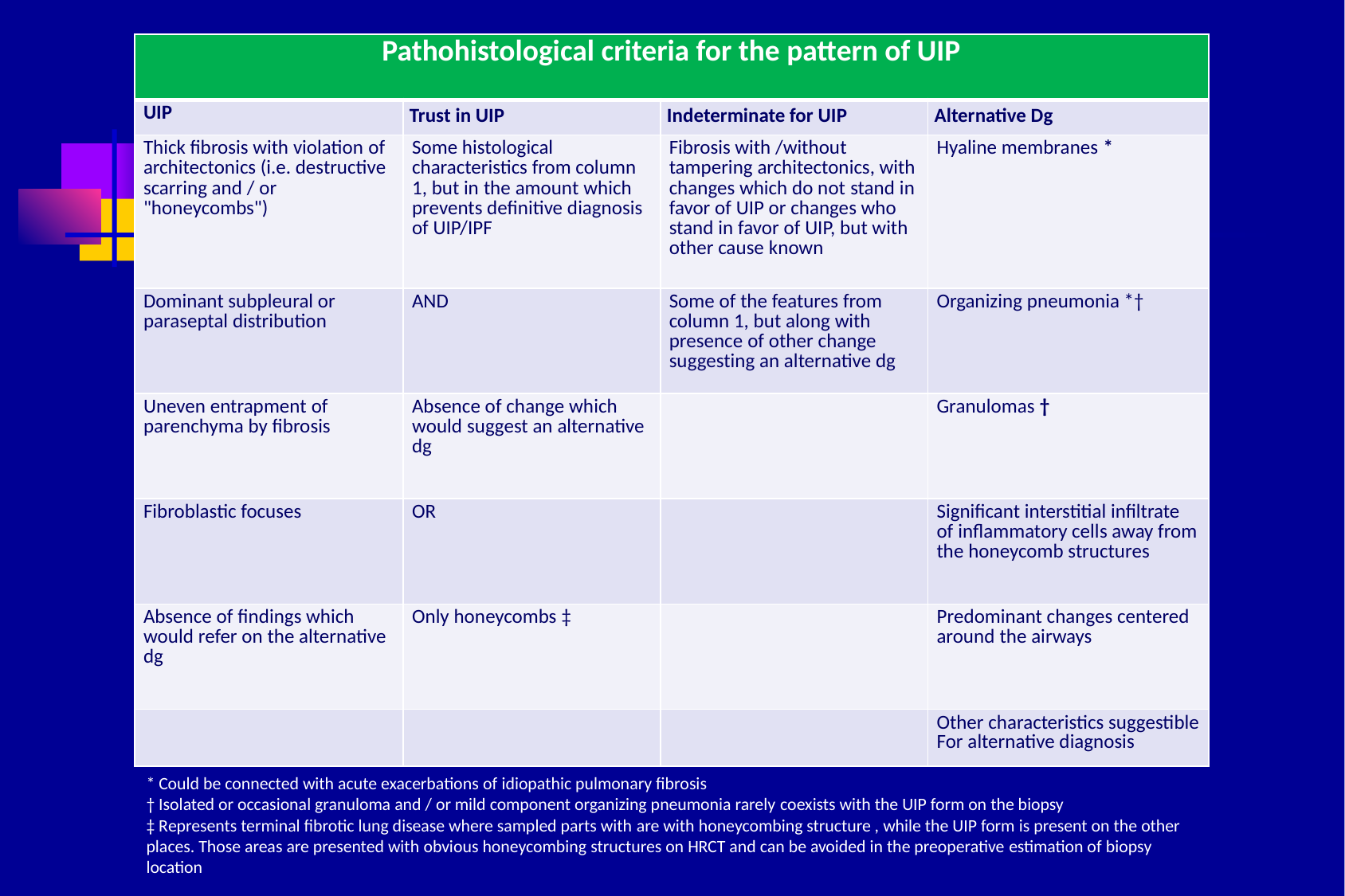

| Pathohistological criteria for the pattern of UIP |  |  |  |
| --- | --- | --- | --- |
| UIP | Trust in UIP | Indeterminate for UIP | Alternative Dg |
| Thick fibrosis with violation of architectonics (i.e. destructive scarring and / or "honeycombs") | Some histological characteristics from column 1, but in the amount which prevents definitive diagnosis of UIP/IPF | Fibrosis with /without tampering architectonics, with changes which do not stand in favor of UIP or changes who stand in favor of UIP, but with other cause known | Hyaline membranes \* |
| Dominant subpleural or paraseptal distribution | AND | Some of the features from column 1, but along with presence of other change suggesting an alternative dg | Organizing pneumonia \*† |
| Uneven entrapment of parenchyma by fibrosis | Absence of change which would suggest an alternative dg |  | Granulomas † |
| Fibroblastic focuses | OR |  | Significant interstitial infiltrate of inflammatory cells away from the honeycomb structures |
| Absence of findings which would refer on the alternative dg | Only honeycombs ‡ |  | Predominant changes centered around the airways |
|  |  |  | Other characteristics suggestible For alternative diagnosis |
* Could be connected with acute exacerbations of idiopathic pulmonary fibrosis
† Isolated or occasional granuloma and / or mild component organizing pneumonia rarely coexists with the UIP form on the biopsy
‡ Represents terminal fibrotic lung disease where sampled parts with are with honeycombing structure , while the UIP form is present on the other places. Those areas are presented with obvious honeycombing structures on HRCT and can be avoided in the preoperative estimation of biopsy location